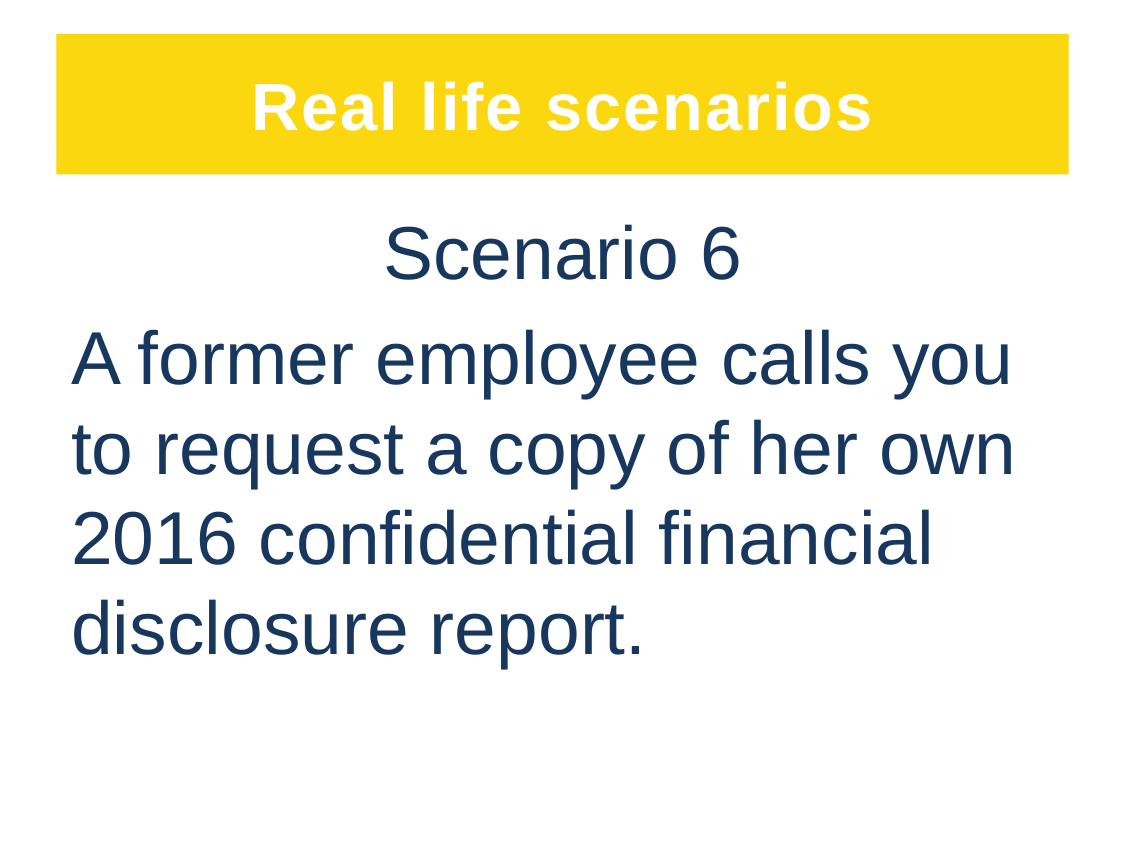

# Real life scenarios
Scenario 6
A former employee calls you to request a copy of her own 2016 confidential financial disclosure report.